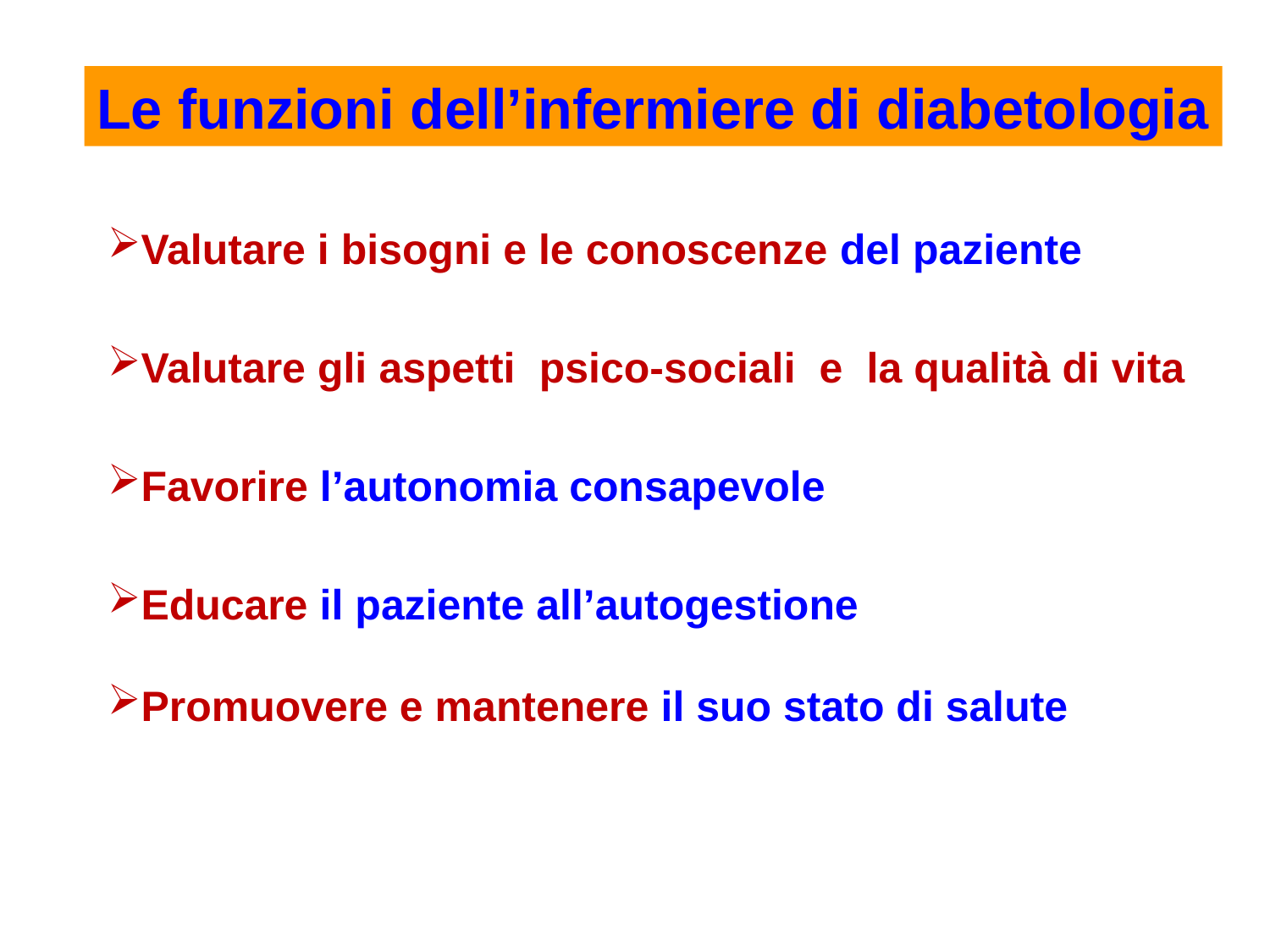

Le funzioni dell’infermiere di diabetologia
Valutare i bisogni e le conoscenze del paziente

Valutare gli aspetti  psico-sociali  e  la qualità di vita

Favorire l’autonomia consapevole

Educare il paziente all’autogestione

Promuovere e mantenere il suo stato di salute